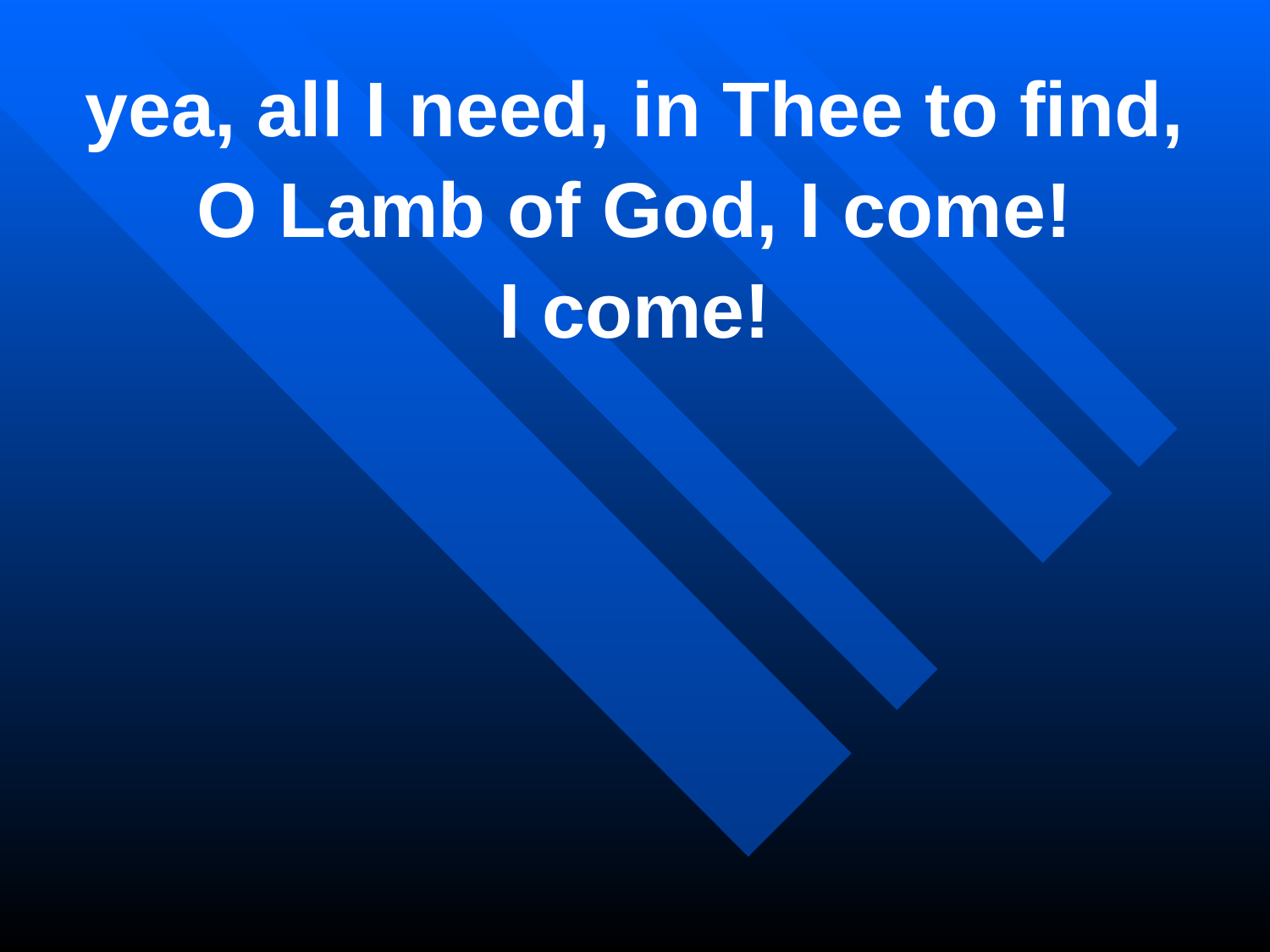

yea, all I need, in Thee to find,
O Lamb of God, I come!
I come!